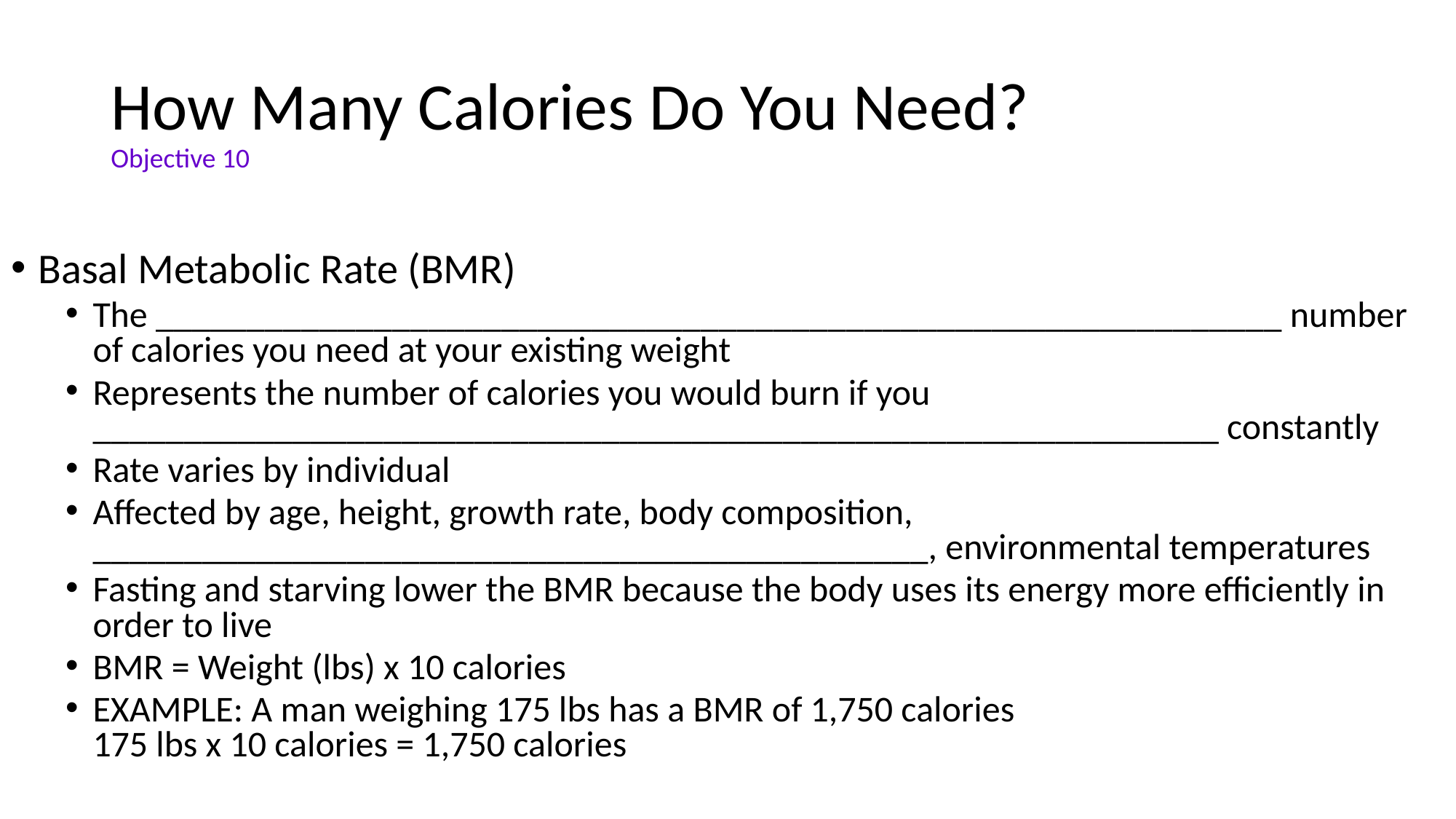

# How Many Calories Do You Need? Objective 10
Basal Metabolic Rate (BMR)
The ______________________________________________________________ number of calories you need at your existing weight
Represents the number of calories you would burn if you ______________________________________________________________ constantly
Rate varies by individual
Affected by age, height, growth rate, body composition, ______________________________________________, environmental temperatures
Fasting and starving lower the BMR because the body uses its energy more efficiently in order to live
BMR = Weight (lbs) x 10 calories
EXAMPLE: A man weighing 175 lbs has a BMR of 1,750 calories
175 lbs x 10 calories = 1,750 calories